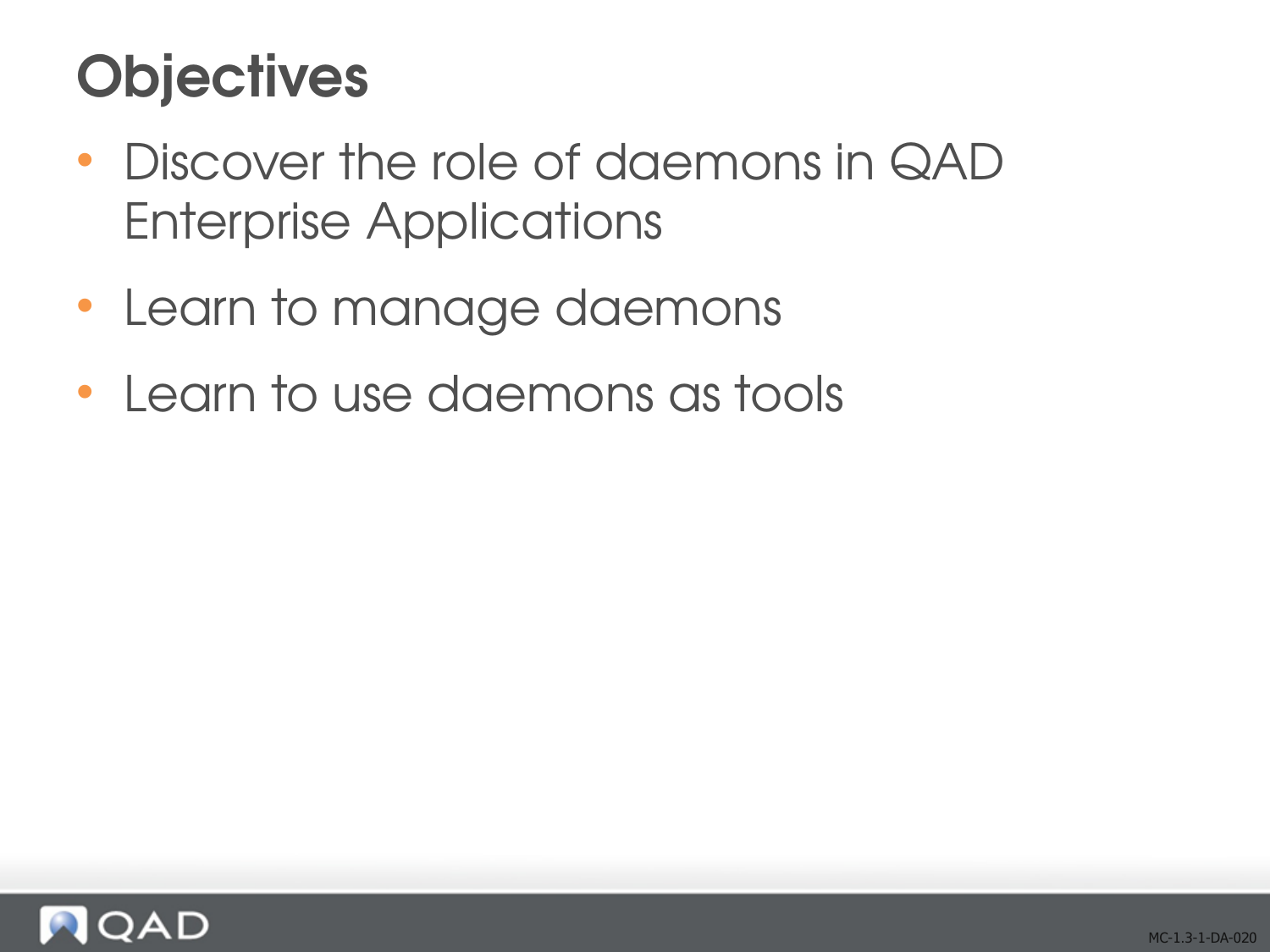

# Objectives
Discover the role of daemons in QAD Enterprise Applications
Learn to manage daemons
Learn to use daemons as tools
MC-1.3-1-DA-020